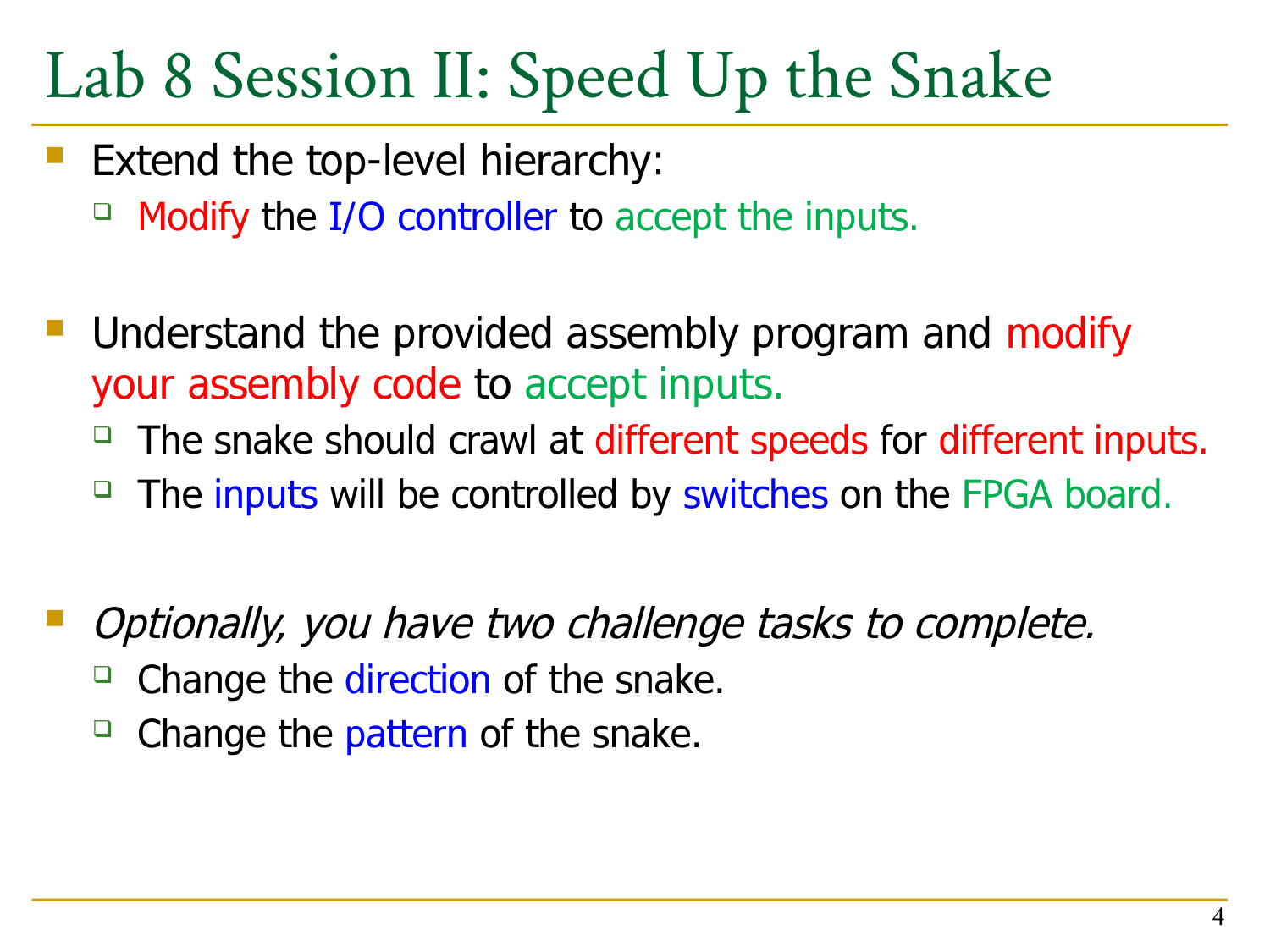

# Lab 8 Session II: Speed Up the Snake
Extend the top-level hierarchy:
Modify the I/O controller to accept the inputs.

Understand the provided assembly program and modify your assembly code to accept inputs.
The snake should crawl at different speeds for different inputs.
The inputs will be controlled by switches on the FPGA board.

Optionally, you have two challenge tasks to complete.
Change the direction of the snake.
Change the pattern of the snake.

4